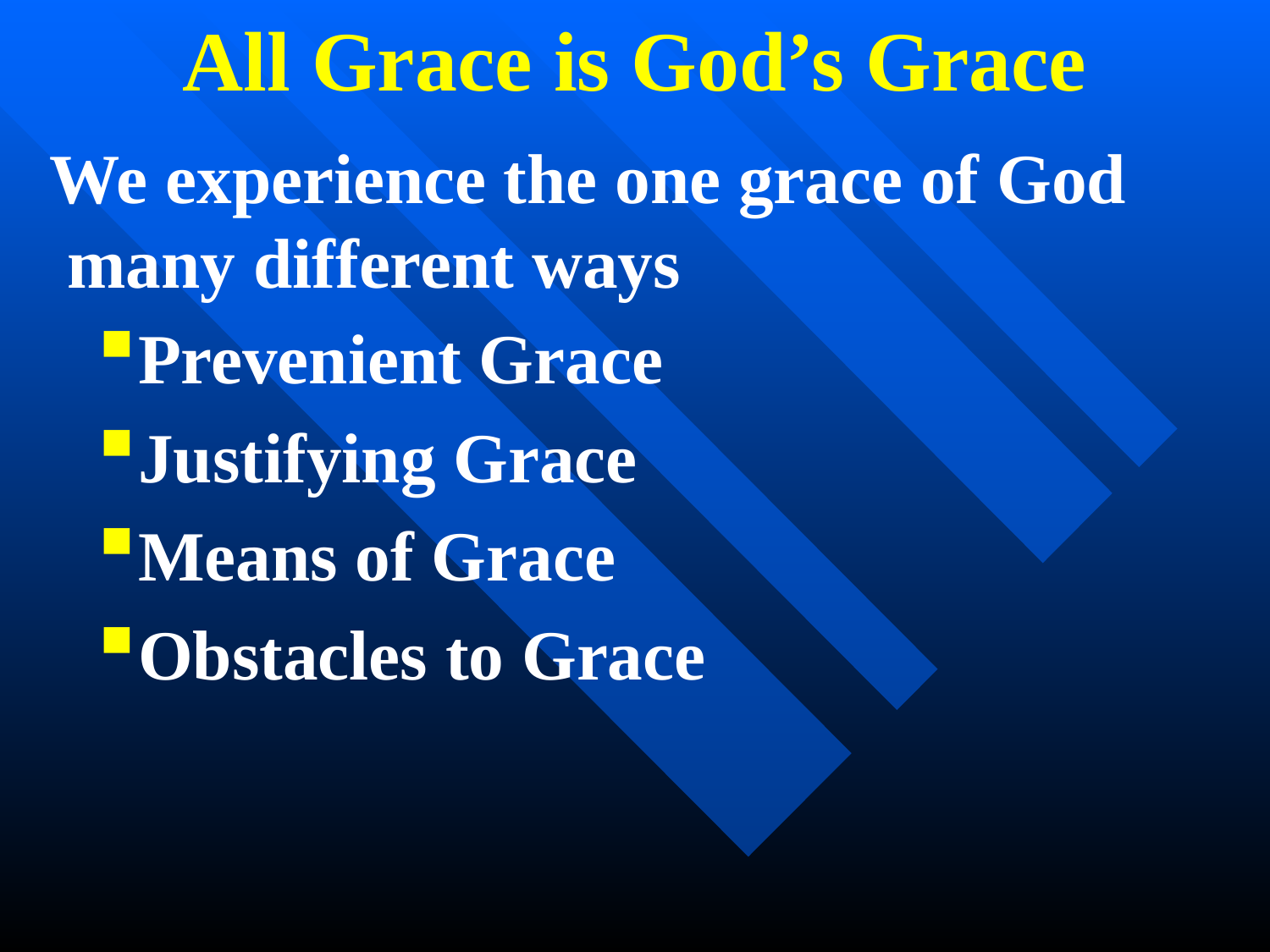

All Grace is God’s Grace
We experience the one grace of God
 many different ways
Prevenient Grace
Justifying Grace
Means of Grace
Obstacles to Grace